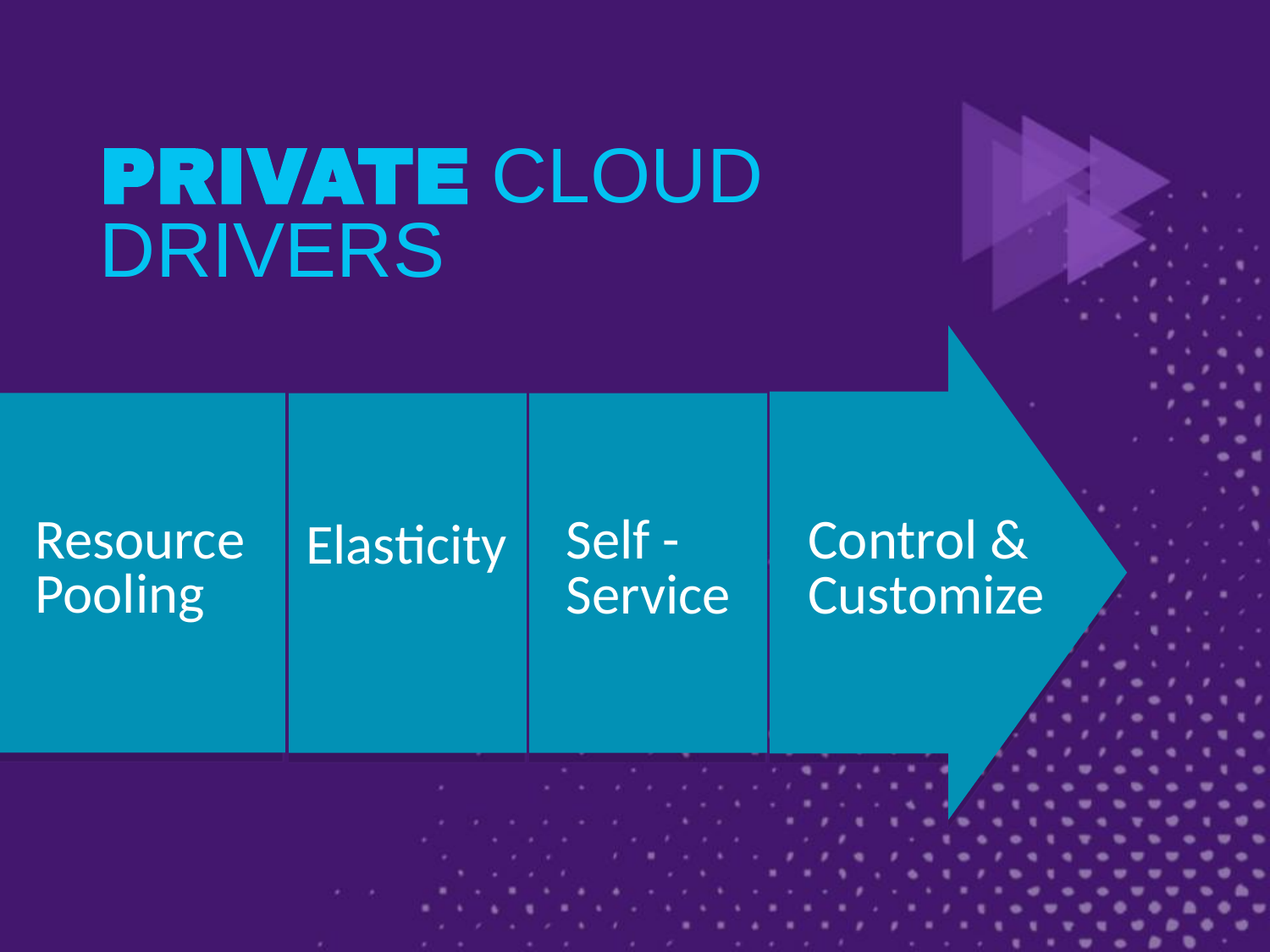

# PRIVATE CLOUD DRIVERS

Resource Pooling
Elasticity
Self - Service
Control & Customize